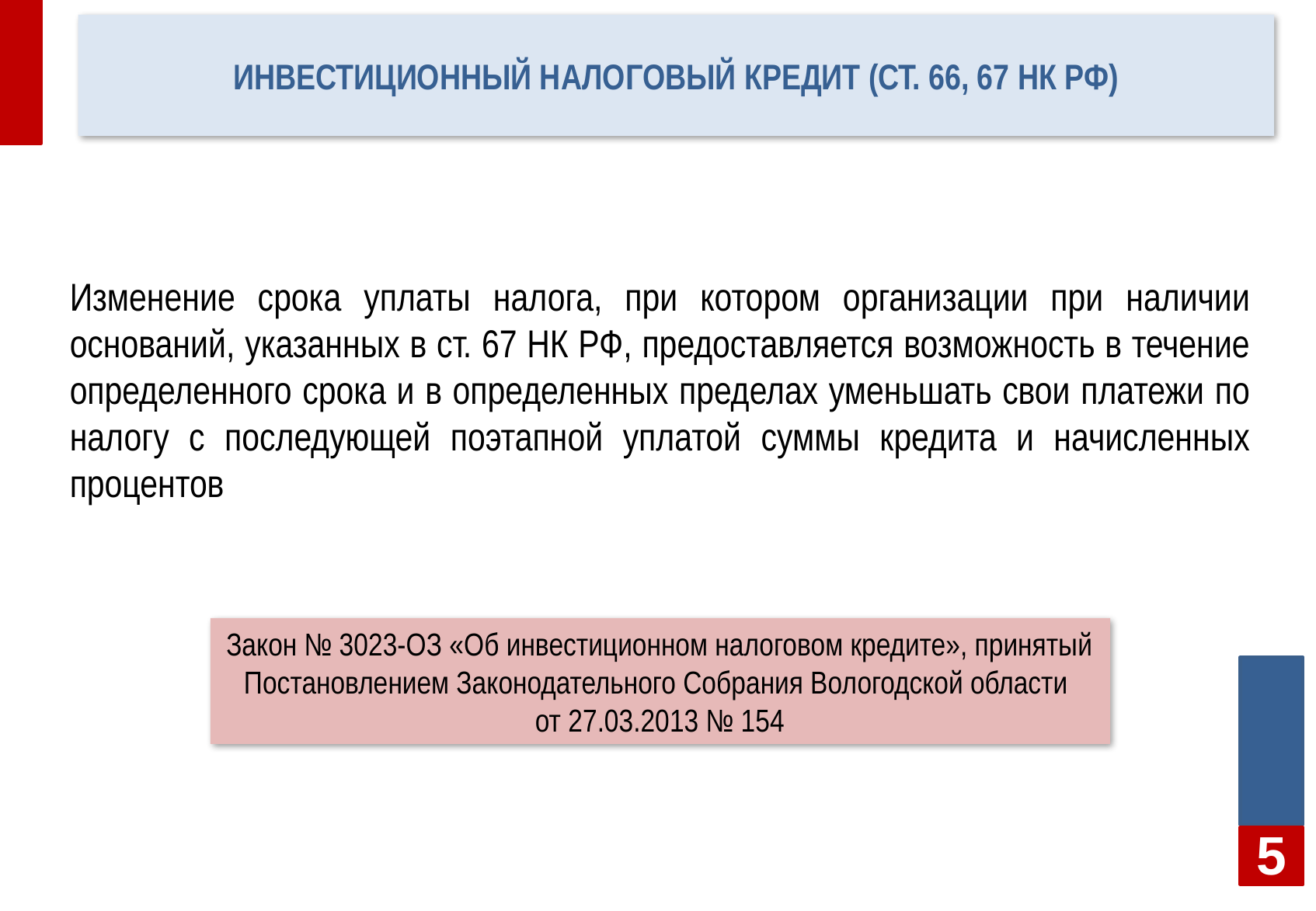

# Инвестиционный налоговый кредит (ст. 66, 67 НК РФ)
Изменение срока уплаты налога, при котором организации при наличии оснований, указанных в ст. 67 НК РФ, предоставляется возможность в течение определенного срока и в определенных пределах уменьшать свои платежи по налогу с последующей поэтапной уплатой суммы кредита и начисленных процентов
Закон № 3023-ОЗ «Об инвестиционном налоговом кредите», принятый Постановлением Законодательного Собрания Вологодской области
от 27.03.2013 № 154
5